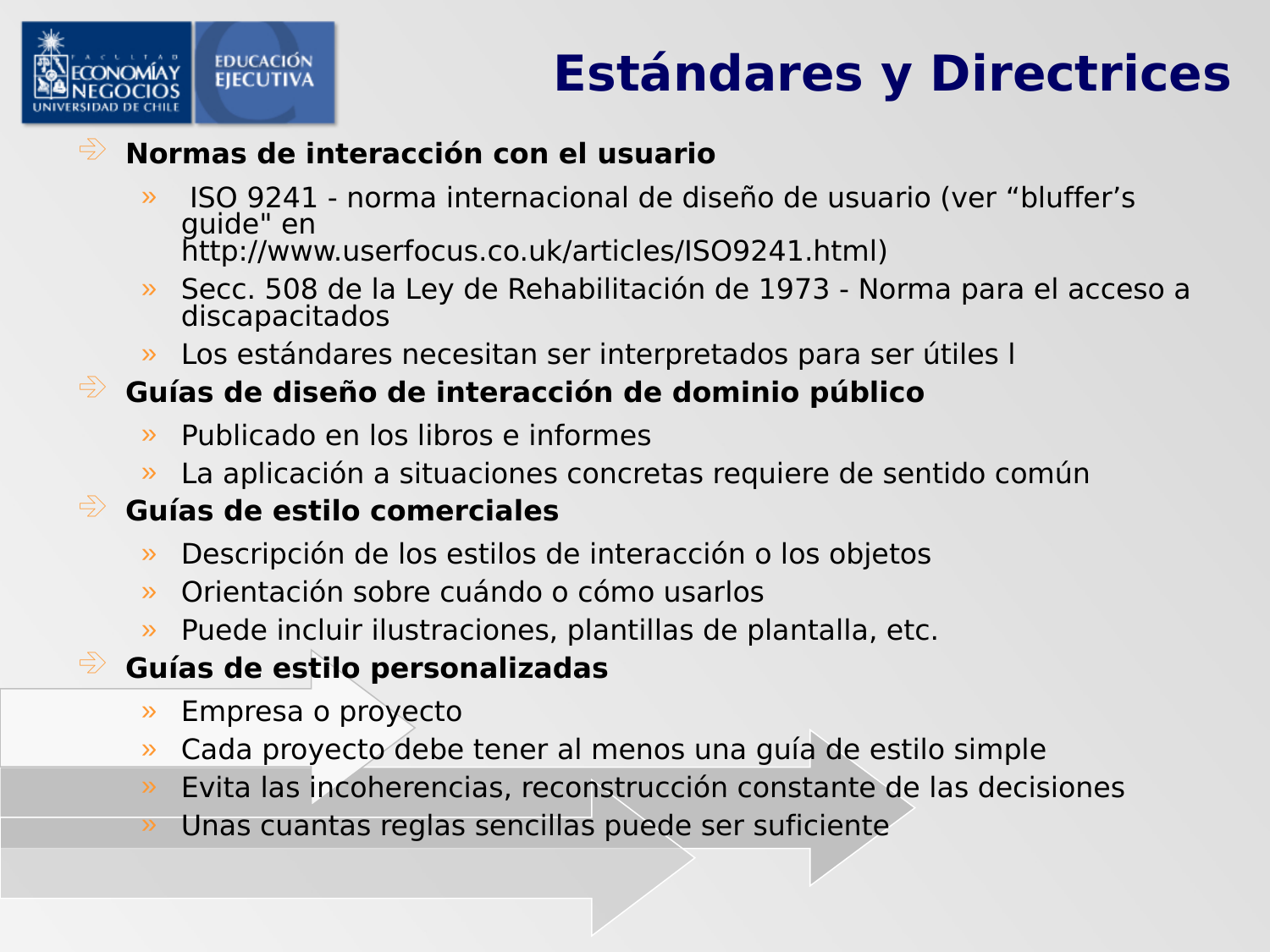

# Estándares y Directrices
Normas de interacción con el usuario
 ISO 9241 - norma internacional de diseño de usuario (ver “bluffer’s guide" en
http://www.userfocus.co.uk/articles/ISO9241.html)
Secc. 508 de la Ley de Rehabilitación de 1973 - Norma para el acceso a discapacitados
Los estándares necesitan ser interpretados para ser útiles l
Guías de diseño de interacción de dominio público
Publicado en los libros e informes
La aplicación a situaciones concretas requiere de sentido común
Guías de estilo comerciales
Descripción de los estilos de interacción o los objetos
Orientación sobre cuándo o cómo usarlos
Puede incluir ilustraciones, plantillas de plantalla, etc.
Guías de estilo personalizadas
Empresa o proyecto
Cada proyecto debe tener al menos una guía de estilo simple
Evita las incoherencias, reconstrucción constante de las decisiones
Unas cuantas reglas sencillas puede ser suficiente